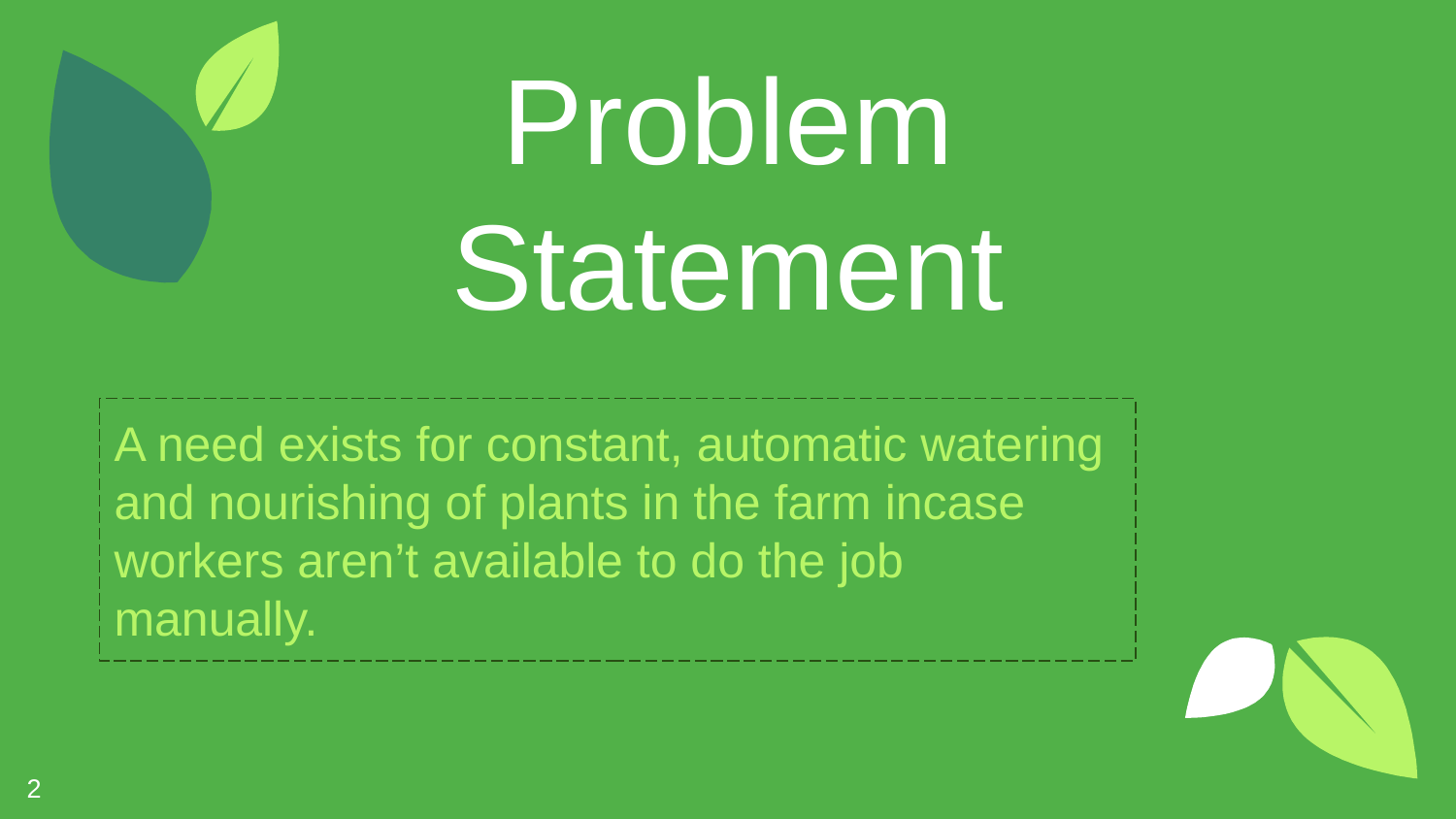

Problem Statement
A need exists for constant, automatic watering and nourishing of plants in the farm incase workers aren’t available to do the job manually.
2